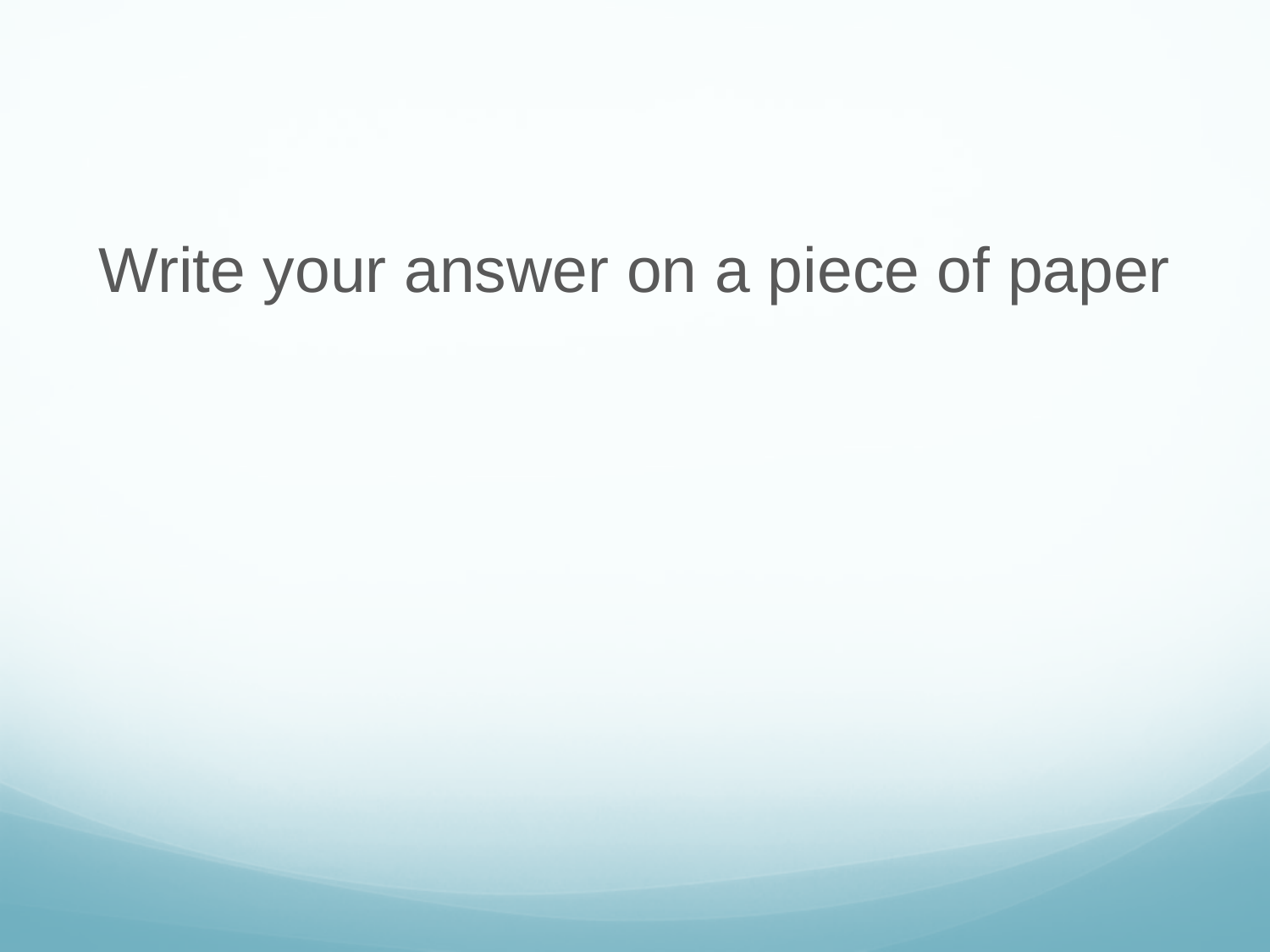

#
Write your answer on a piece of paper